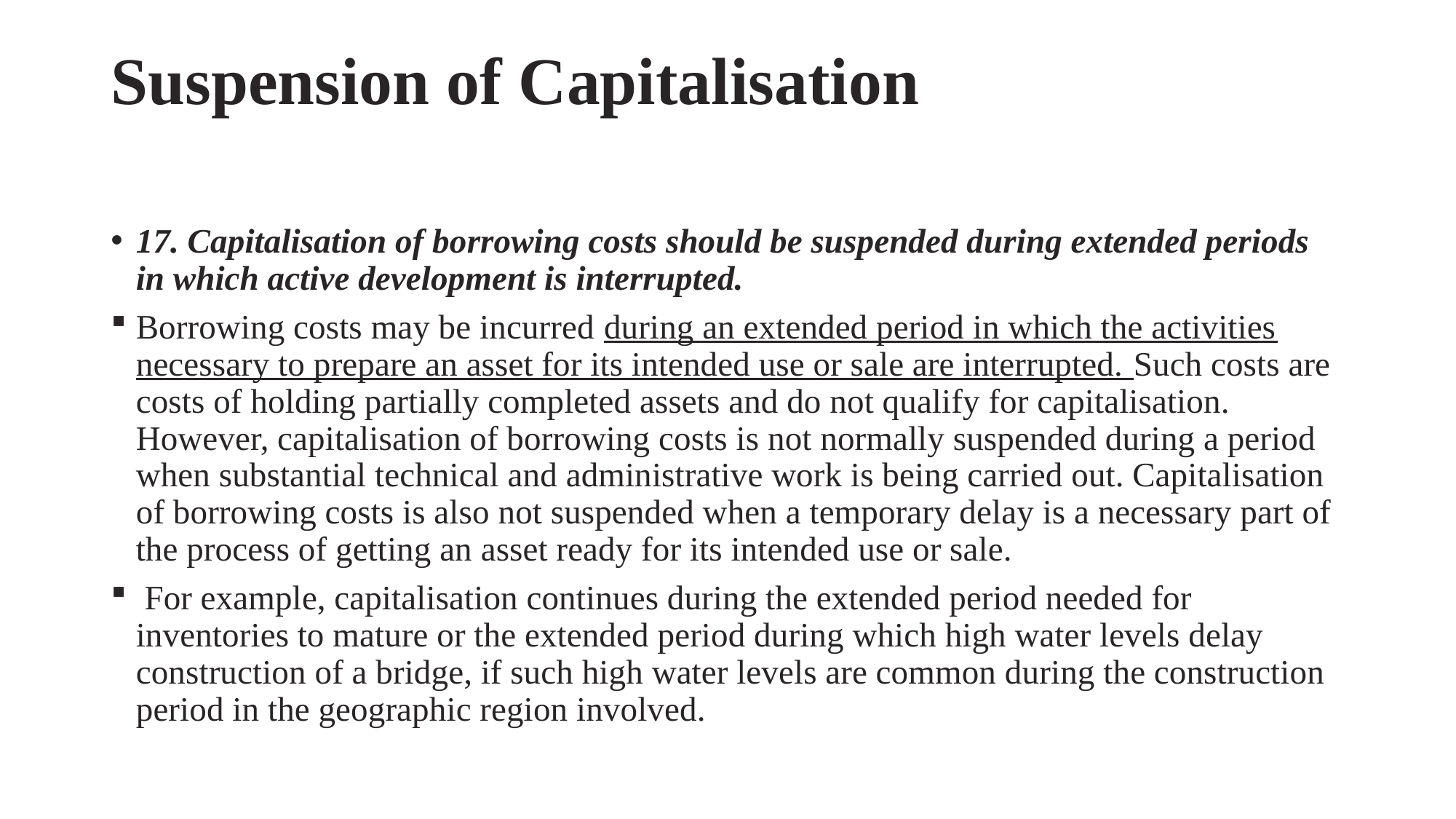

# Suspension of Capitalisation
17. Capitalisation of borrowing costs should be suspended during extended periods in which active development is interrupted.
Borrowing costs may be incurred during an extended period in which the activities necessary to prepare an asset for its intended use or sale are interrupted. Such costs are costs of holding partially completed assets and do not qualify for capitalisation. However, capitalisation of borrowing costs is not normally suspended during a period when substantial technical and administrative work is being carried out. Capitalisation of borrowing costs is also not suspended when a temporary delay is a necessary part of the process of getting an asset ready for its intended use or sale.
 For example, capitalisation continues during the extended period needed for inventories to mature or the extended period during which high water levels delay construction of a bridge, if such high water levels are common during the construction period in the geographic region involved.